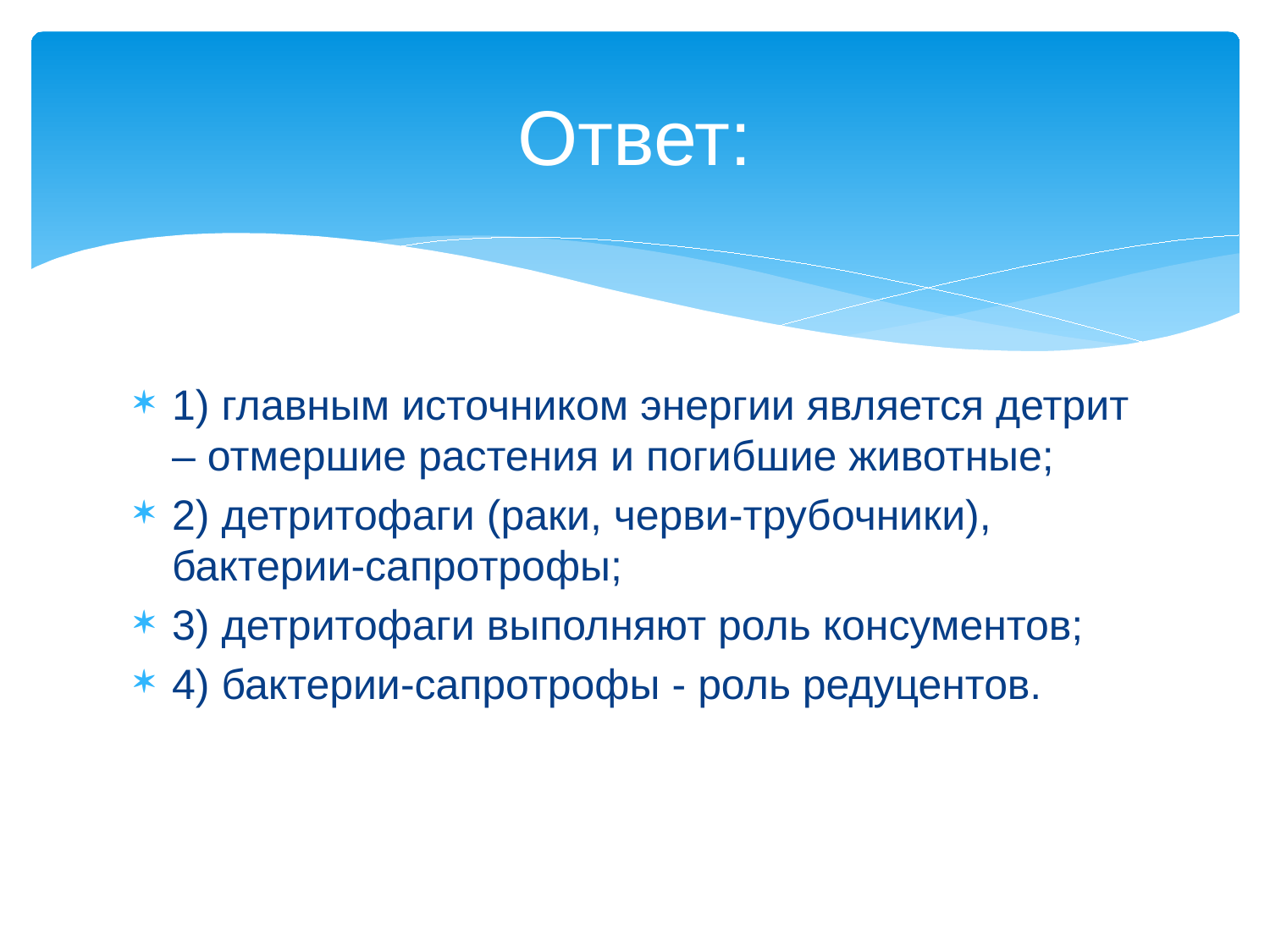

# Ответ:
1) главным источником энергии является детрит – отмершие растения и погибшие животные;
2) детритофаги (раки, черви-трубочники), бактерии-сапротрофы;
3) детритофаги выполняют роль консументов;
4) бактерии-сапротрофы - роль редуцентов.